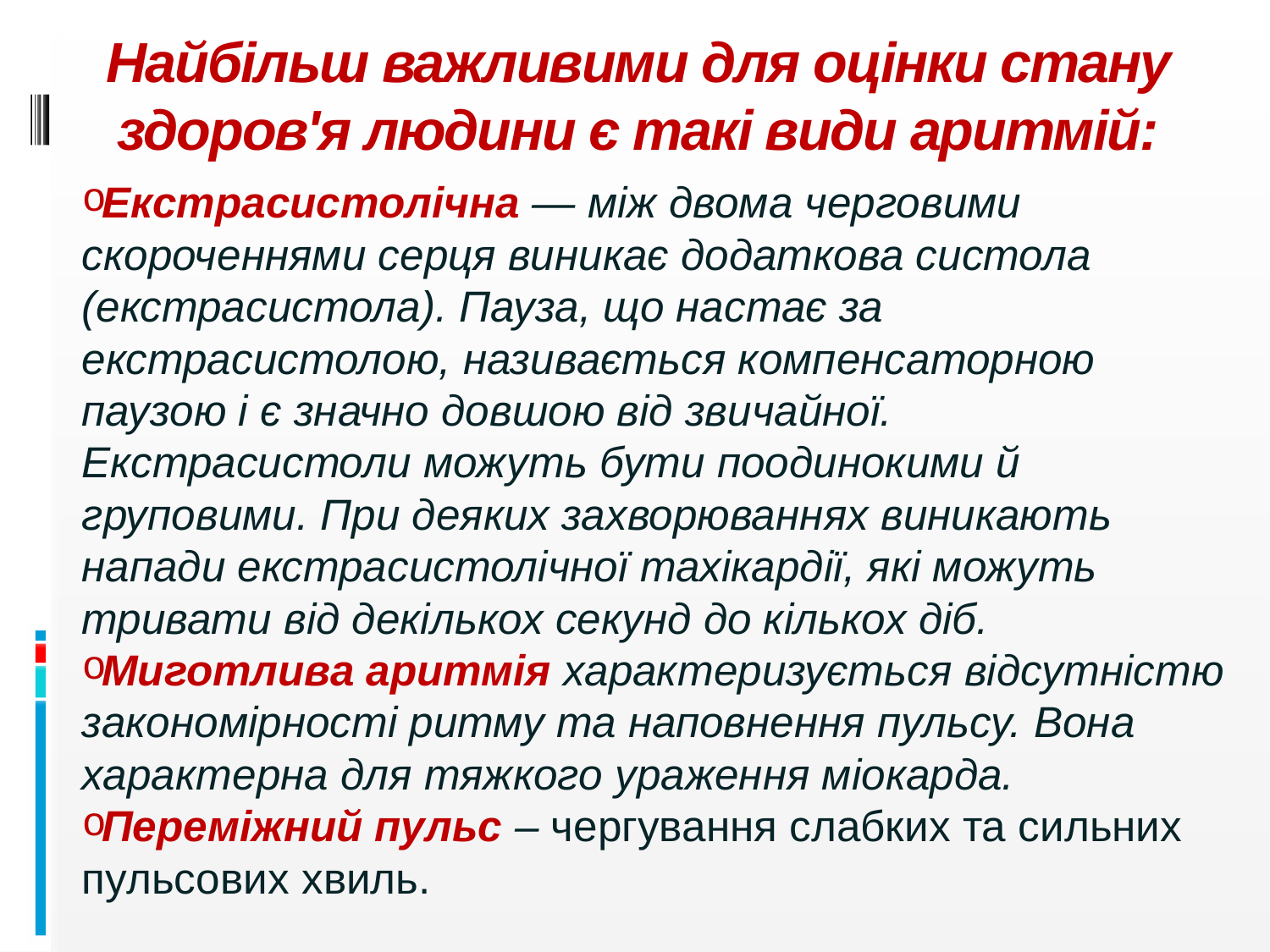

# Найбільш важливими для оцінки стану здоров'я людини є такі види аритмій:
Екстрасистолічна — між двома черговими скороченнями серця виникає додаткова систола (екстрасистола). Пауза, що настає за екстрасистолою, називається компенсаторною паузою і є значно довшою від звичайної. Екстрасистоли можуть бути поодинокими й груповими. При деяких захворюваннях виникають напади екстрасистолічної тахікардії, які можуть тривати від декількох секунд до кількох діб.
Миготлива аритмія характеризується відсутністю закономірності ритму та наповнення пульсу. Вона характерна для тяжкого ураження міокарда.
Переміжний пульс – чергування слабких та сильних пульсових хвиль.